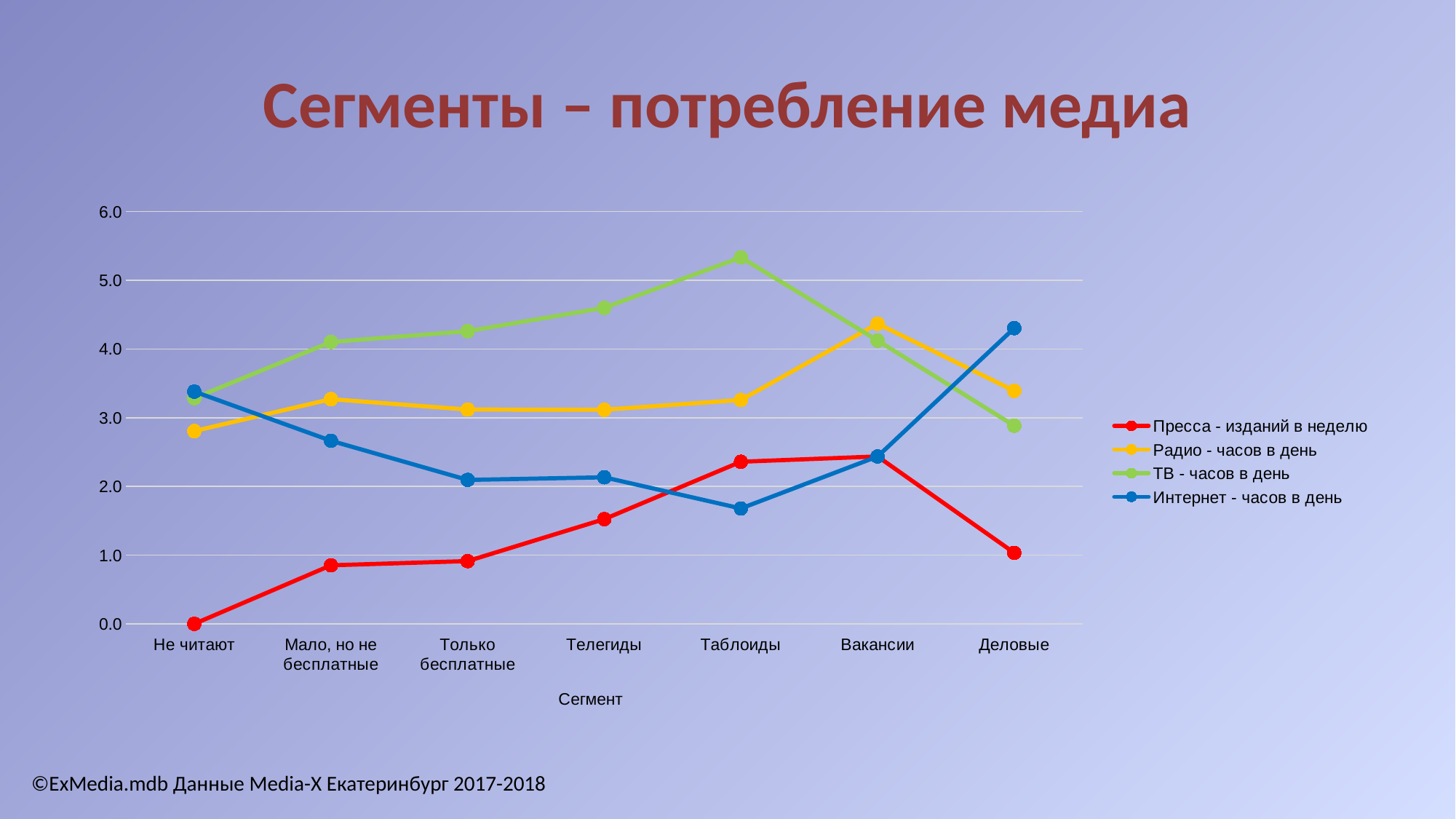

# Сегменты – потребление медиа

### Chart

| Category | Пресса - изданий в неделю | Радио - часов в день | ТВ - часов в день | Интернет - часов в день |
|---|---|---|---|---|
| Не читают | 0.0 | 2.805982215036379 | 3.28617623282134 | 3.3801452784503554 |
| Мало, но не бесплатные | 0.8517621035058435 | 3.270000000000001 | 4.1016666666666675 | 2.664912280701752 |
| Только бесплатные | 0.9131069094304388 | 3.1189189189189204 | 4.259459459459459 | 2.094335693461056 |
| Телегиды | 1.5239164021164022 | 3.1162079510703347 | 4.599388379204898 | 2.1325503355704676 |
| Таблоиды | 2.358768429487181 | 3.2583333333333333 | 5.333333333333335 | 1.6787330316742077 |
| Вакансии | 2.4361583333333336 | 4.367924528301884 | 4.122641509433963 | 2.435786435786436 |
| Деловые | 1.0328790560471977 | 3.3916666666666666 | 2.8833333333333324 | 4.303088803088806 |
©ExMedia.mdb Данные Media-X Екатеринбург 2017-2018